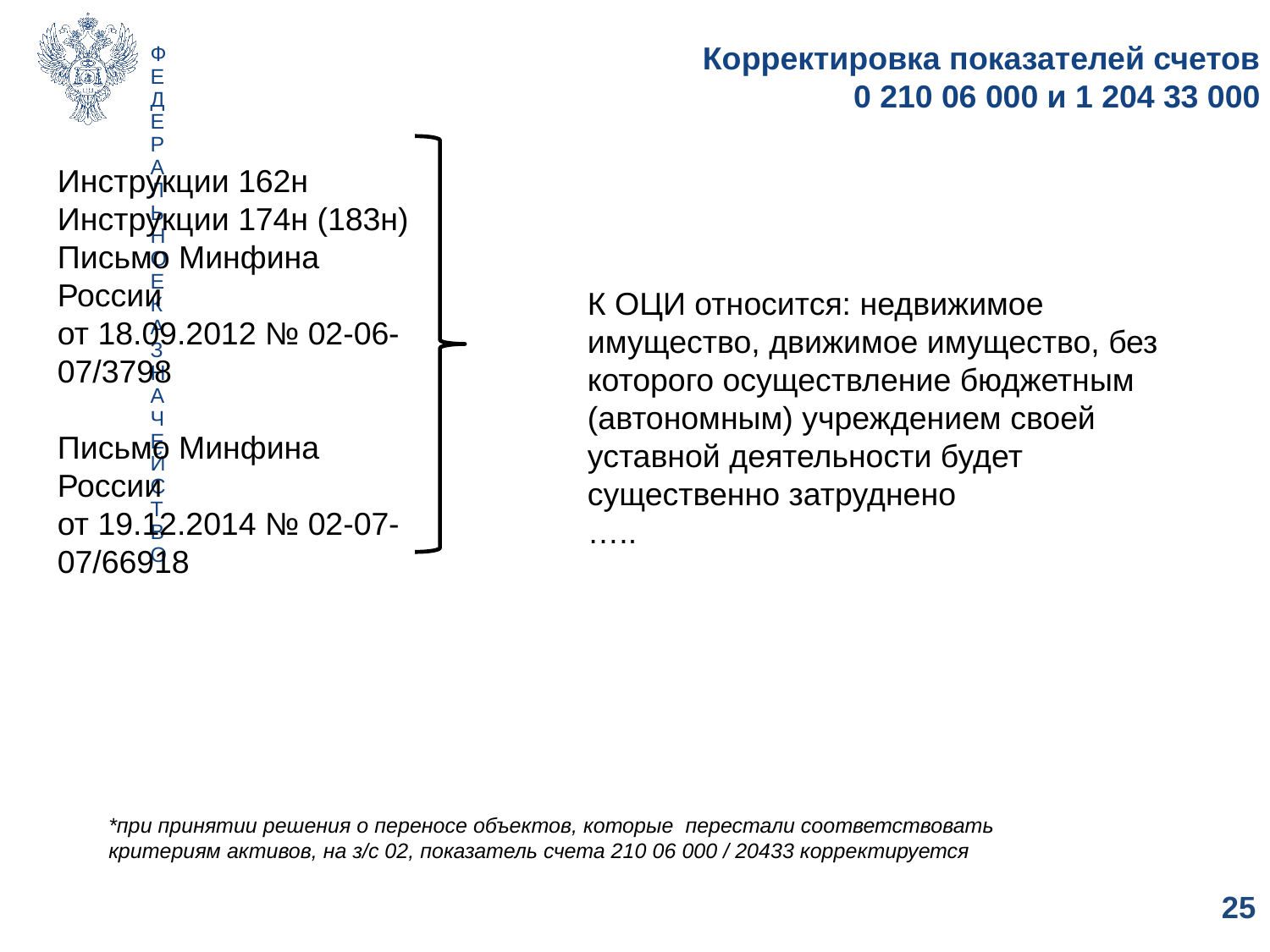

Корректировка показателей счетов
 0 210 06 000 и 1 204 33 000

Инструкции 162н
Инструкции 174н (183н)
Письмо Минфина России
от 18.09.2012 № 02-06-07/3798

Письмо Минфина России
от 19.12.2014 № 02-07-07/66918

К ОЦИ относится: недвижимое имущество, движимое имущество, без которого осуществление бюджетным (автономным) учреждением своей уставной деятельности будет существенно затруднено
…..

*при принятии решения о переносе объектов, которые  перестали соответствовать критериям активов, на з/с 02, показатель счета 210 06 000 / 20433 корректируется
25